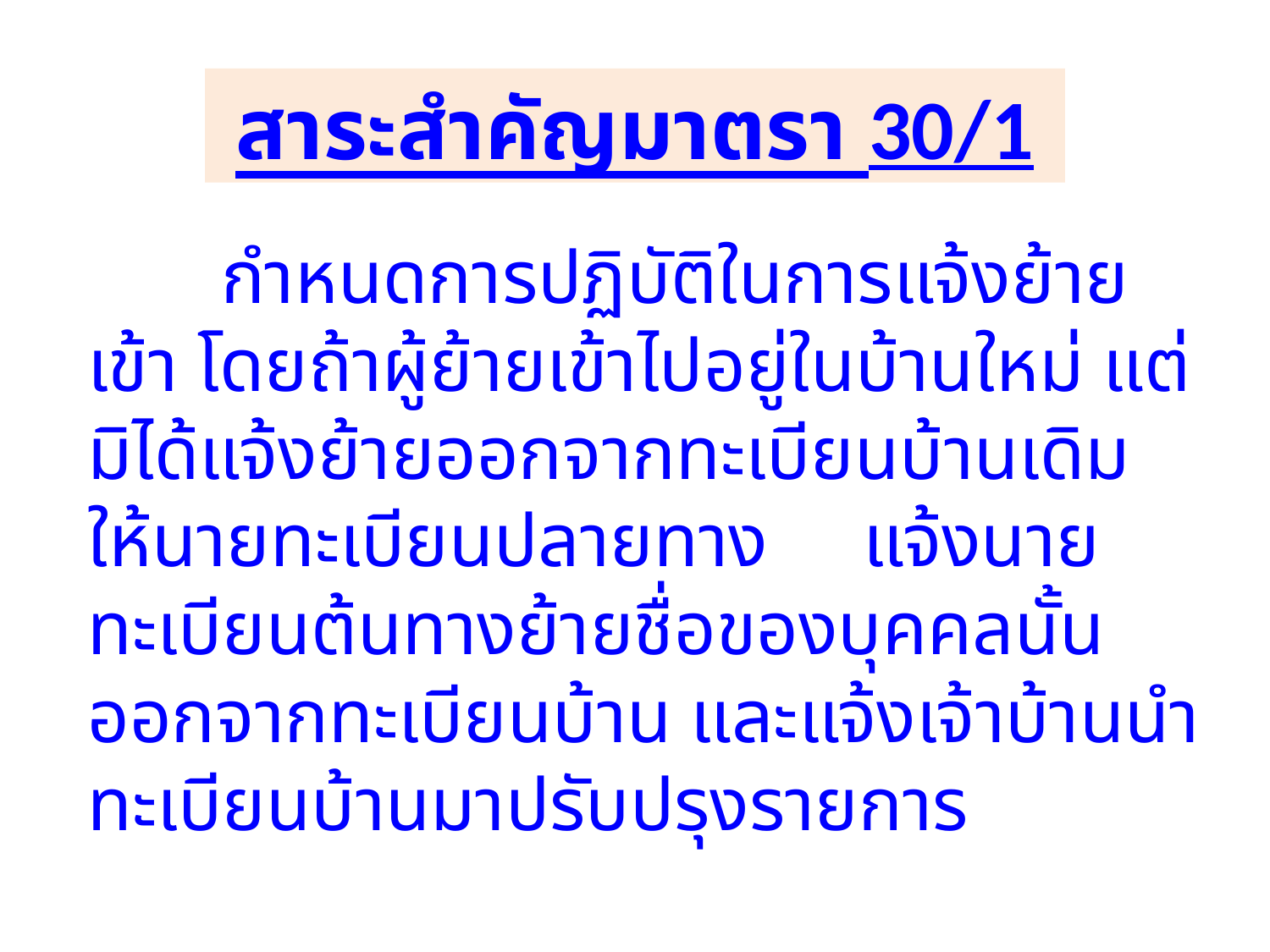

สาระสำคัญมาตรา 30/1
# กำหนดการปฏิบัติในการแจ้งย้ายเข้า โดยถ้าผู้ย้ายเข้าไปอยู่ในบ้านใหม่ แต่มิได้แจ้งย้ายออกจากทะเบียนบ้านเดิม ให้นายทะเบียนปลายทาง     แจ้งนายทะเบียนต้นทางย้ายชื่อของบุคคลนั้นออกจากทะเบียนบ้าน และแจ้งเจ้าบ้านนำทะเบียนบ้านมาปรับปรุงรายการ